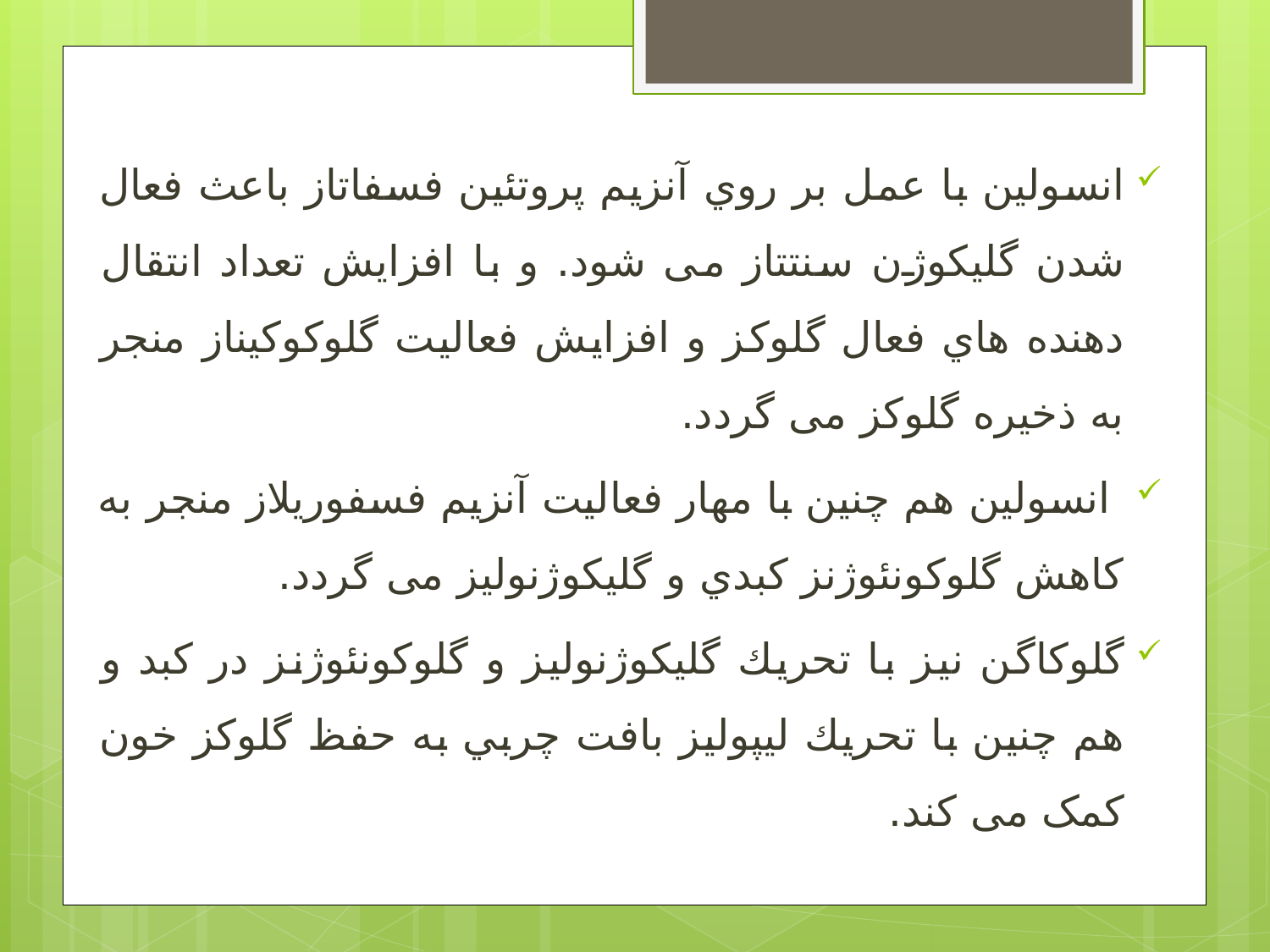

انسولين با عمل بر روي آنزيم پروتئين فسفاتاز باعث فعال شدن گليكوژن سنتتاز می شود. و با افزايش تعداد انتقال دهنده هاي فعال گلوكز و افزايش فعاليت گلوكوكيناز منجر به ذخیره گلوکز می گردد.
 انسولین هم چنین با مهار فعالیت آنزیم فسفوريلاز منجر به كاهش گلوكونئوژنز كبدي و گليكوژنوليز می گردد.
گلوكاگن نیز با تحريك گليكوژنوليز و گلوكونئوژنز در كبد و هم چنین با تحريك ليپوليز بافت چربي به حفظ گلوکز خون کمک می کند.